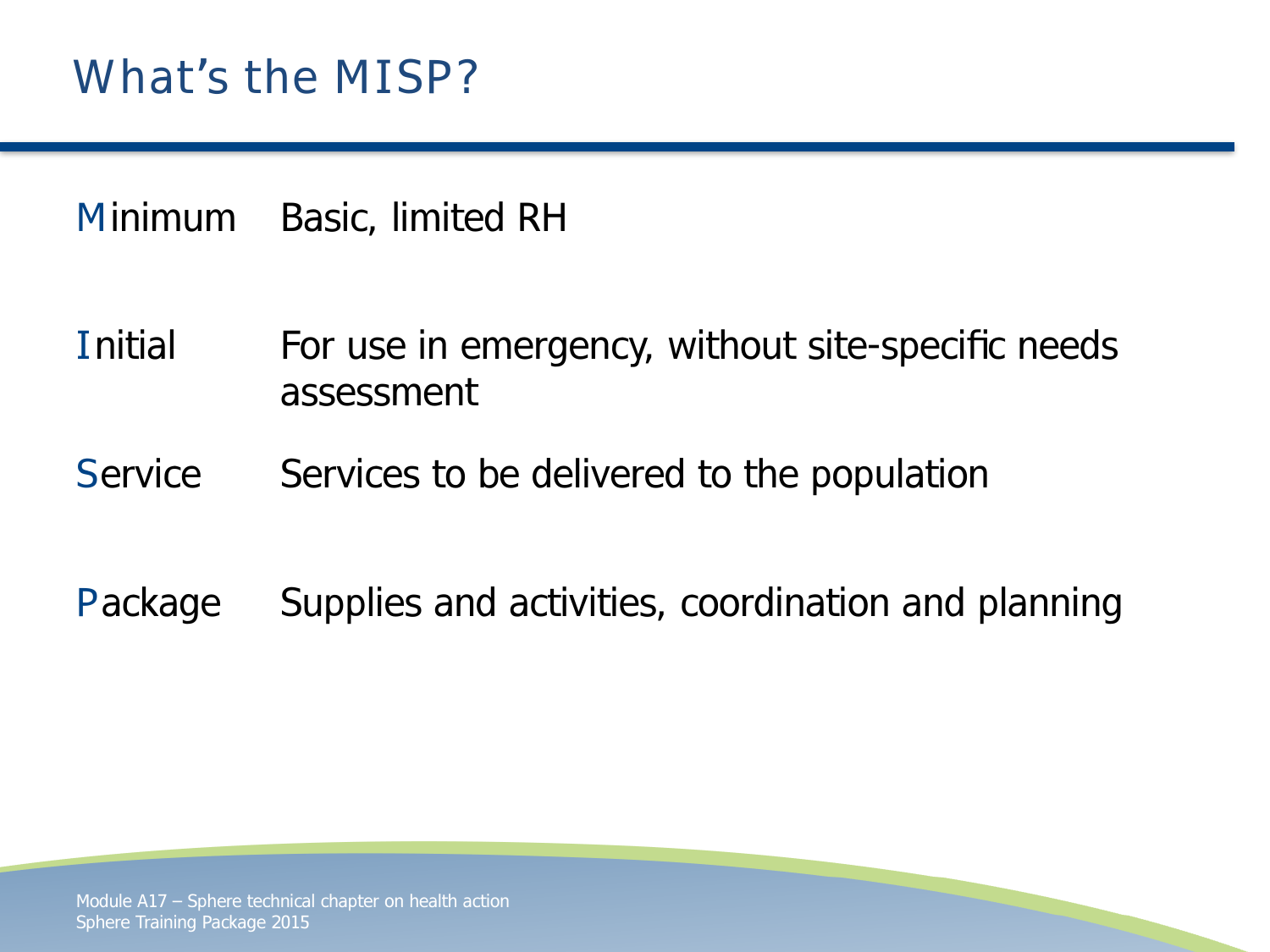

# What’s the MISP?
Minimum
Initial
Service
Package
Basic, limited RH
For use in emergency, without site-specific needs assessment
Services to be delivered to the population
Supplies and activities, coordination and planning
Module A17 – Sphere technical chapter on health action
Sphere Training Package 2015